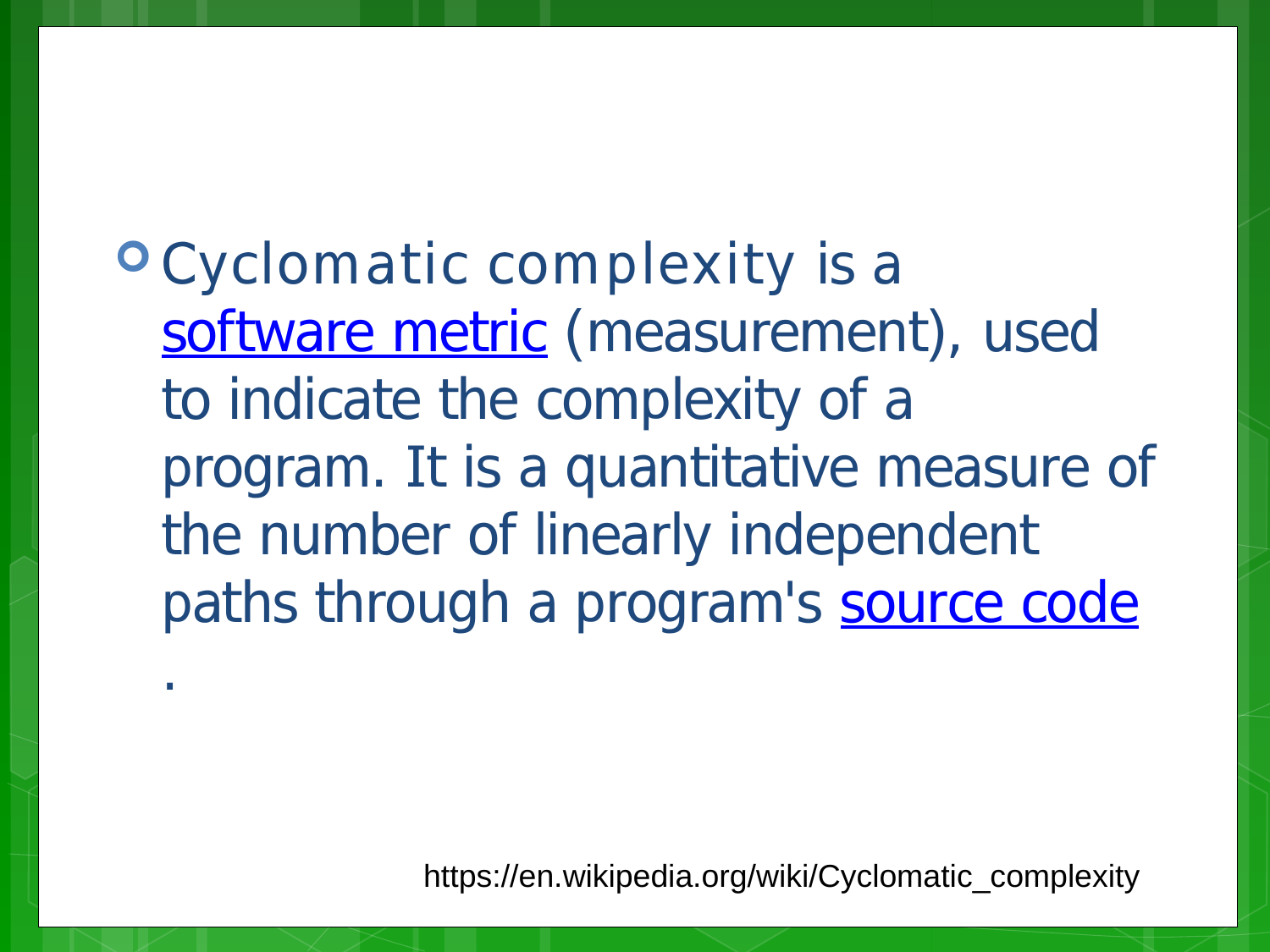

#
Cyclomatic complexity is a software metric (measurement), used to indicate the complexity of a program. It is a quantitative measure of the number of linearly independent paths through a program's source code.
https://en.wikipedia.org/wiki/Cyclomatic_complexity